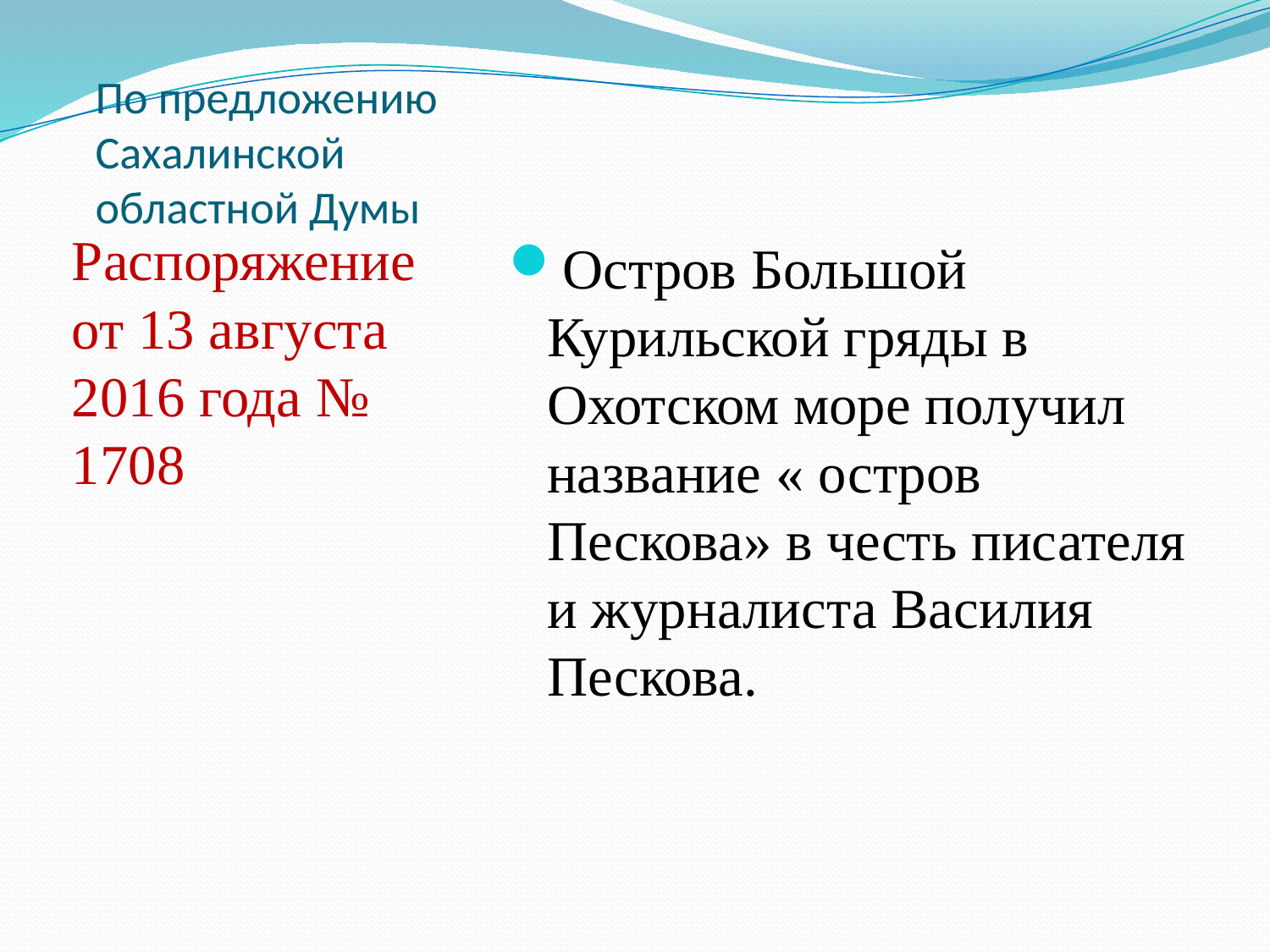

# По предложению Сахалинской областной Думы
Распоряжение от 13 августа 2016 года № 1708
Остров Большой Курильской гряды в Охотском море получил название « остров Пескова» в честь писателя и журналиста Василия Пескова.